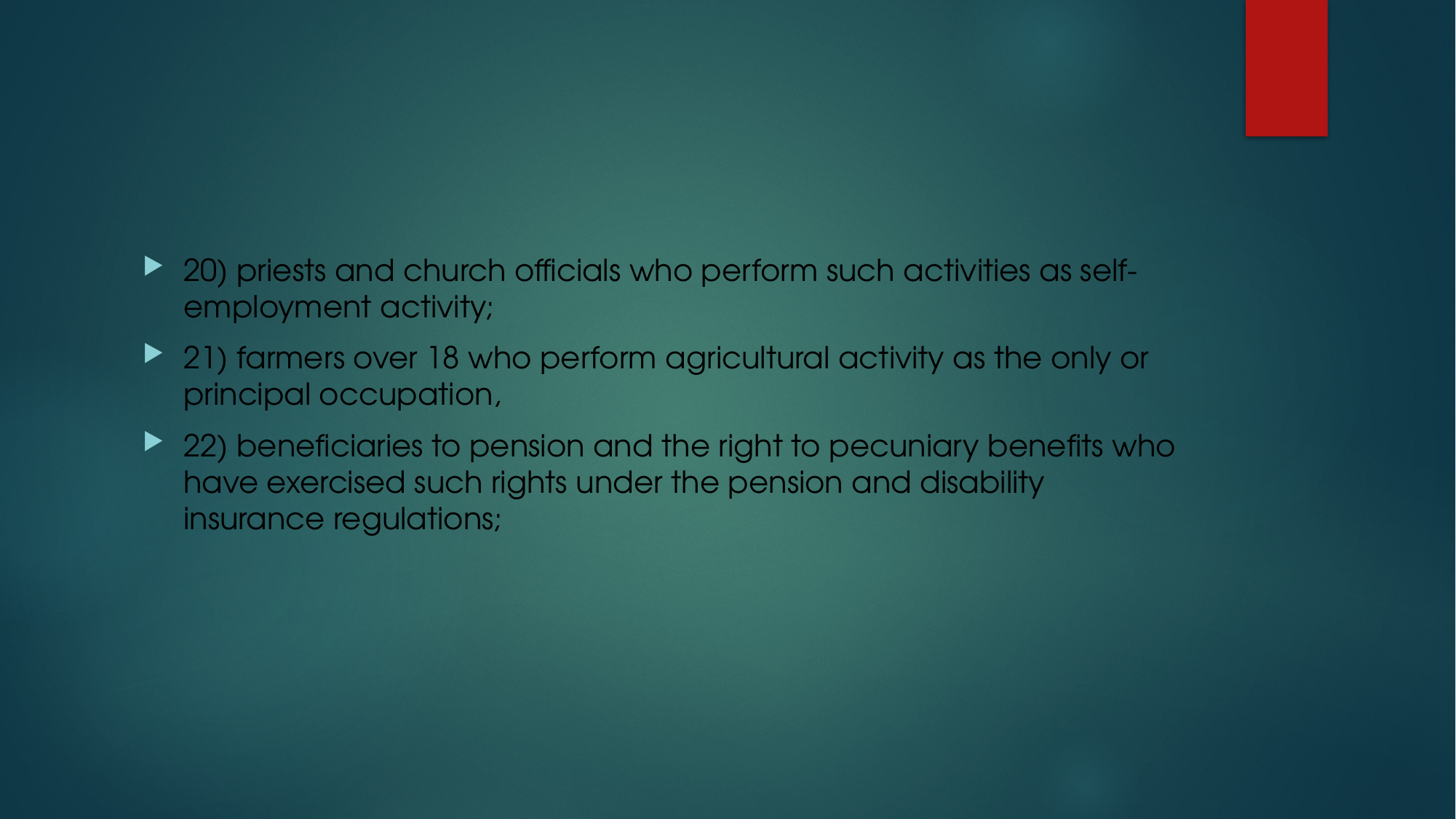

20) priests and church officials who perform such activities as self-employment activity;
21) farmers over 18 who perform agricultural activity as the only or principal occupation,
22) beneficiaries to pension and the right to pecuniary benefits who have exercised such rights under the pension and disability insurance regulations;